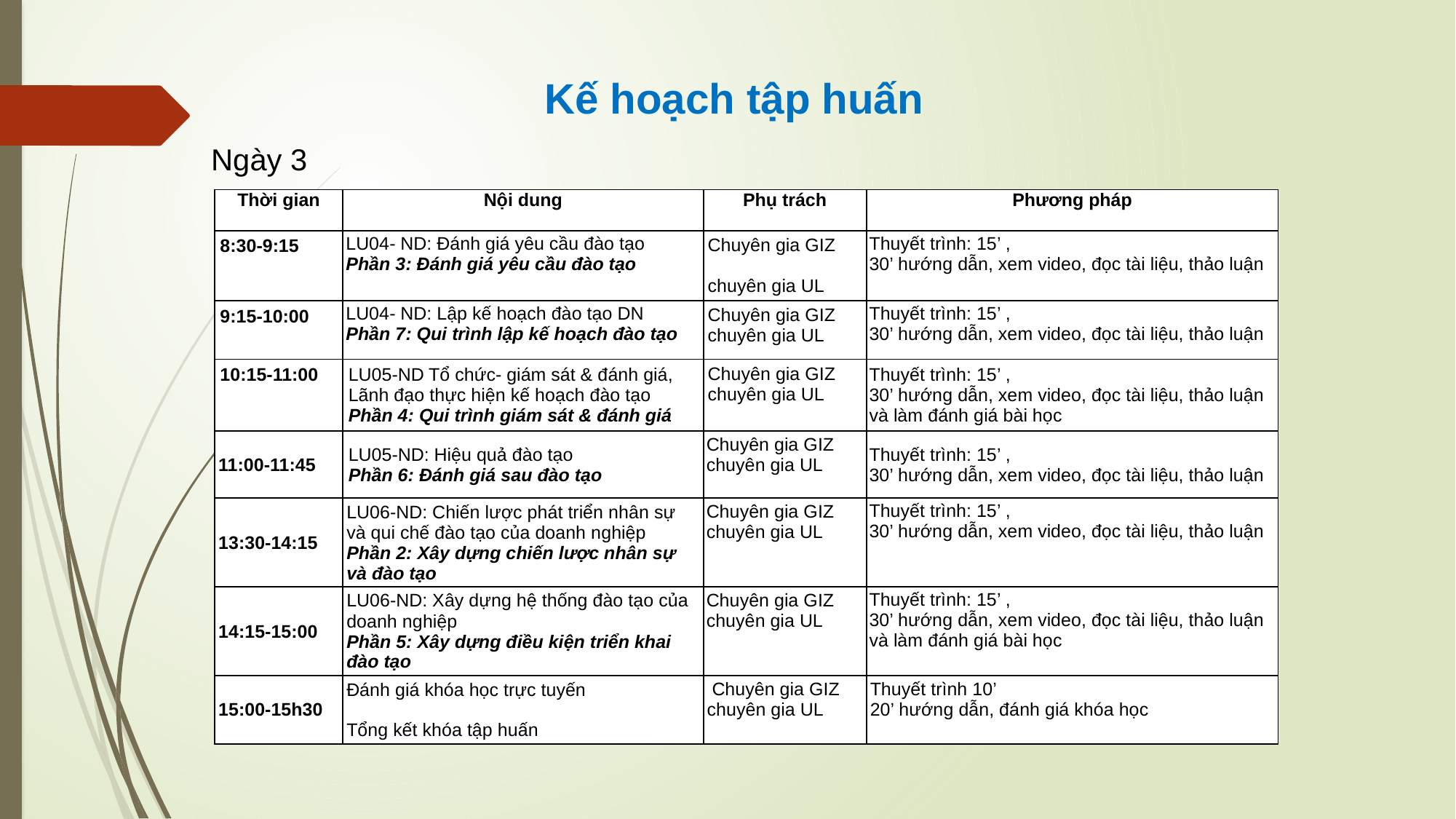

Kế hoạch tập huấn
Ngày 3
| Thời gian | Nội dung | Phụ trách | Phương pháp |
| --- | --- | --- | --- |
| 8:30-9:15 | LU04- ND: Đánh giá yêu cầu đào tạo Phần 3: Đánh giá yêu cầu đào tạo | Chuyên gia GIZ chuyên gia UL | Thuyết trình: 15’ , 30’ hướng dẫn, xem video, đọc tài liệu, thảo luận |
| 9:15-10:00 | LU04- ND: Lập kế hoạch đào tạo DN Phần 7: Qui trình lập kế hoạch đào tạo | Chuyên gia GIZ chuyên gia UL | Thuyết trình: 15’ , 30’ hướng dẫn, xem video, đọc tài liệu, thảo luận |
| 10:15-11:00 | LU05-ND Tổ chức- giám sát & đánh giá, Lãnh đạo thực hiện kế hoạch đào tạo Phần 4: Qui trình giám sát & đánh giá | Chuyên gia GIZ chuyên gia UL | Thuyết trình: 15’ , 30’ hướng dẫn, xem video, đọc tài liệu, thảo luận và làm đánh giá bài học |
| 11:00-11:45 | LU05-ND: Hiệu quả đào tạo Phần 6: Đánh giá sau đào tạo | Chuyên gia GIZ chuyên gia UL | Thuyết trình: 15’ , 30’ hướng dẫn, xem video, đọc tài liệu, thảo luận |
| 13:30-14:15 | LU06-ND: Chiến lược phát triển nhân sự và qui chế đào tạo của doanh nghiệp Phần 2: Xây dựng chiến lược nhân sự và đào tạo | Chuyên gia GIZ chuyên gia UL | Thuyết trình: 15’ , 30’ hướng dẫn, xem video, đọc tài liệu, thảo luận |
| 14:15-15:00 | LU06-ND: Xây dựng hệ thống đào tạo của doanh nghiệp Phần 5: Xây dựng điều kiện triển khai đào tạo | Chuyên gia GIZ chuyên gia UL | Thuyết trình: 15’ , 30’ hướng dẫn, xem video, đọc tài liệu, thảo luận và làm đánh giá bài học |
| 15:00-15h30 | Đánh giá khóa học trực tuyến Tổng kết khóa tập huấn | Chuyên gia GIZ chuyên gia UL | Thuyết trình 10’  20’ hướng dẫn, đánh giá khóa học |